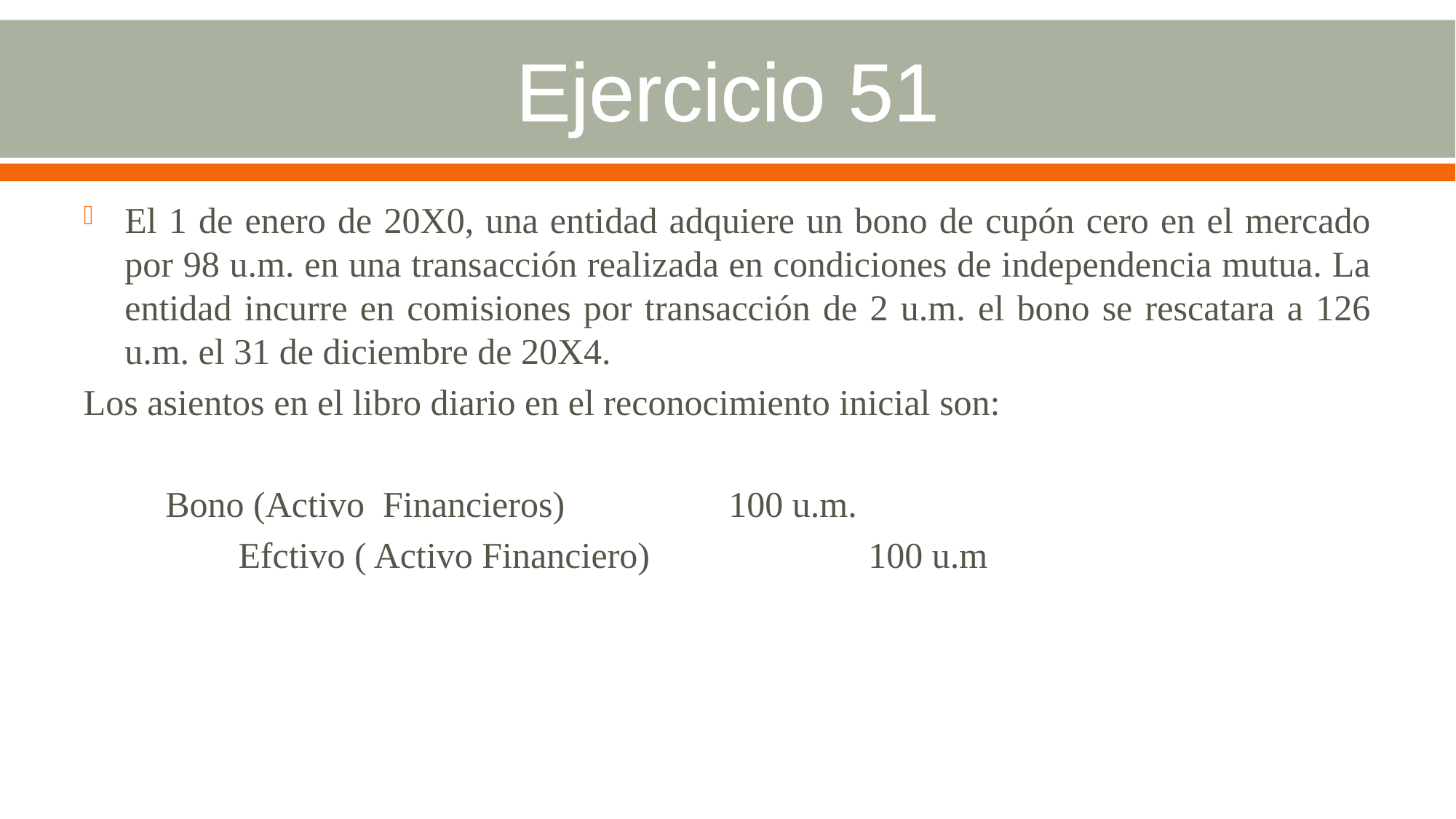

# Ejercicio 51
El 1 de enero de 20X0, una entidad adquiere un bono de cupón cero en el mercado por 98 u.m. en una transacción realizada en condiciones de independencia mutua. La entidad incurre en comisiones por transacción de 2 u.m. el bono se rescatara a 126 u.m. el 31 de diciembre de 20X4.
Los asientos en el libro diario en el reconocimiento inicial son:

         Bono (Activo  Financieros)                  100 u.m.
                 Efctivo ( Activo Financiero)                        100 u.m